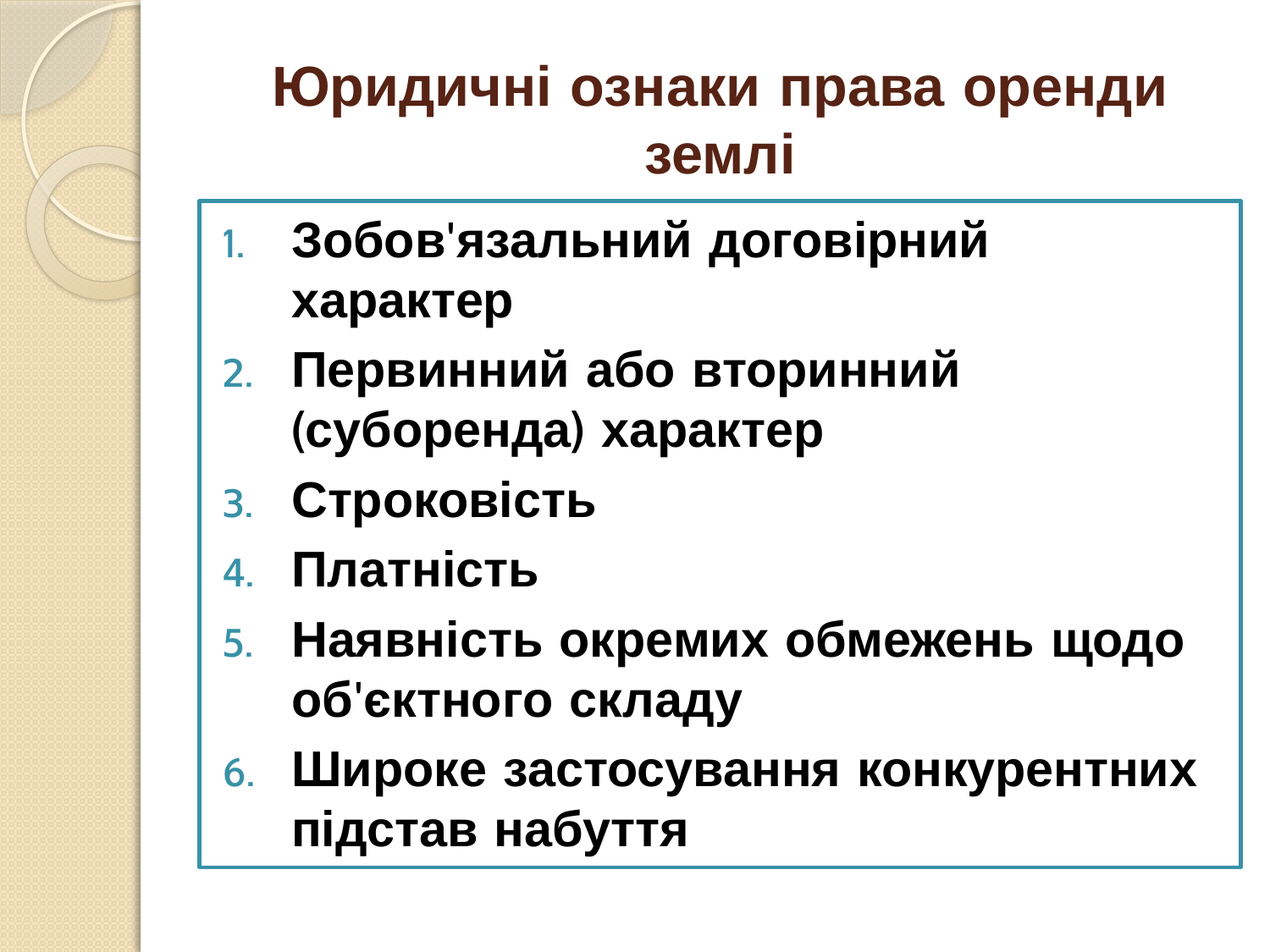

# Юридичні ознаки права оренди землі
Зобов'язальний договірний характер
Первинний або вторинний (суборенда) характер
Строковість
Платність
Наявність окремих обмежень щодо об'єктного складу
Широке застосування конкурентних підстав набуття